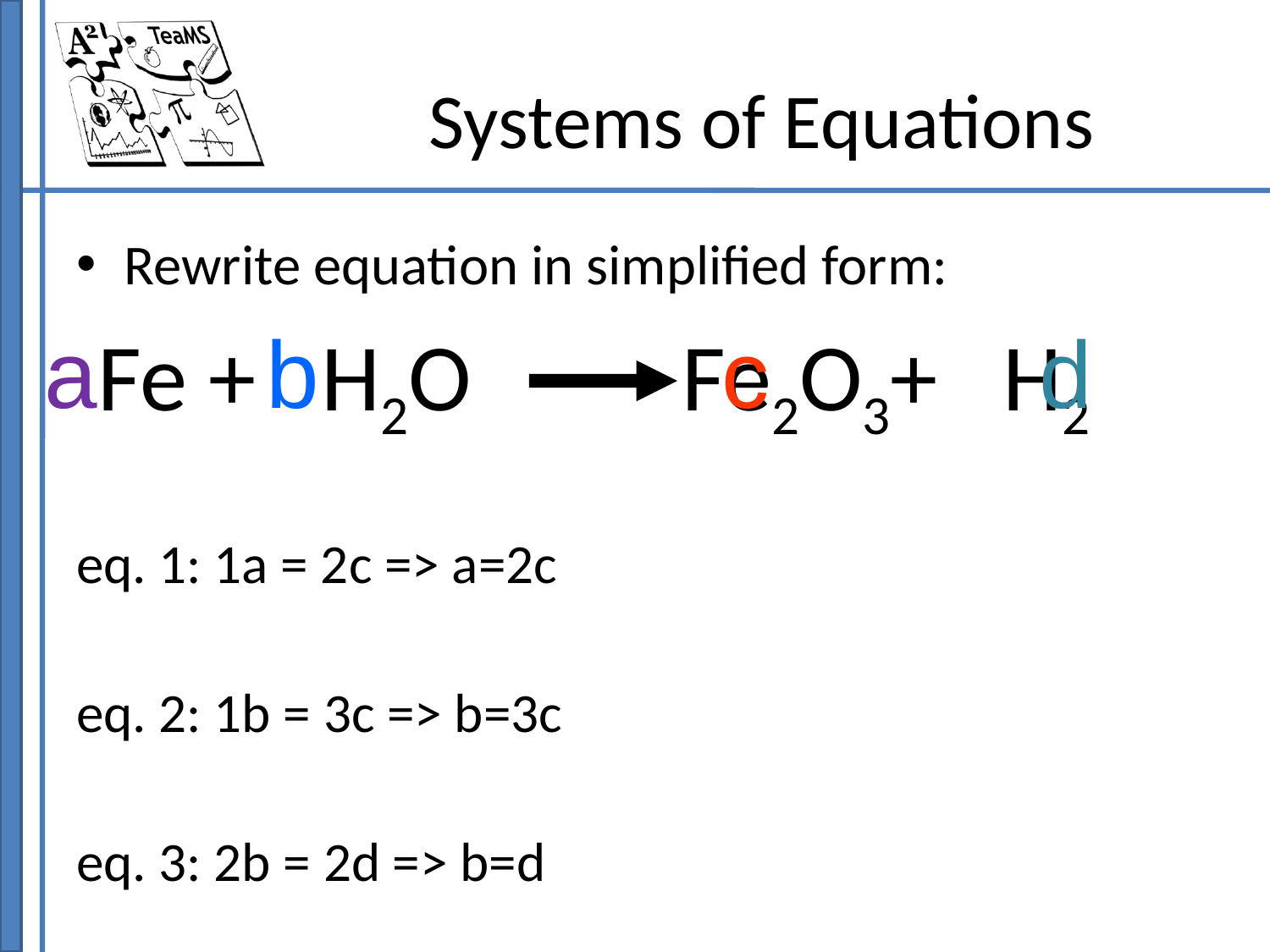

Systems of Equations
Rewrite equation in simplified form:
 Fe +   H2O 		    Fe2O3+   H2
eq. 1: 1a = 2c => a=2c
eq. 2: 1b = 3c => b=3c
eq. 3: 2b = 2d => b=d
a
b
c
d